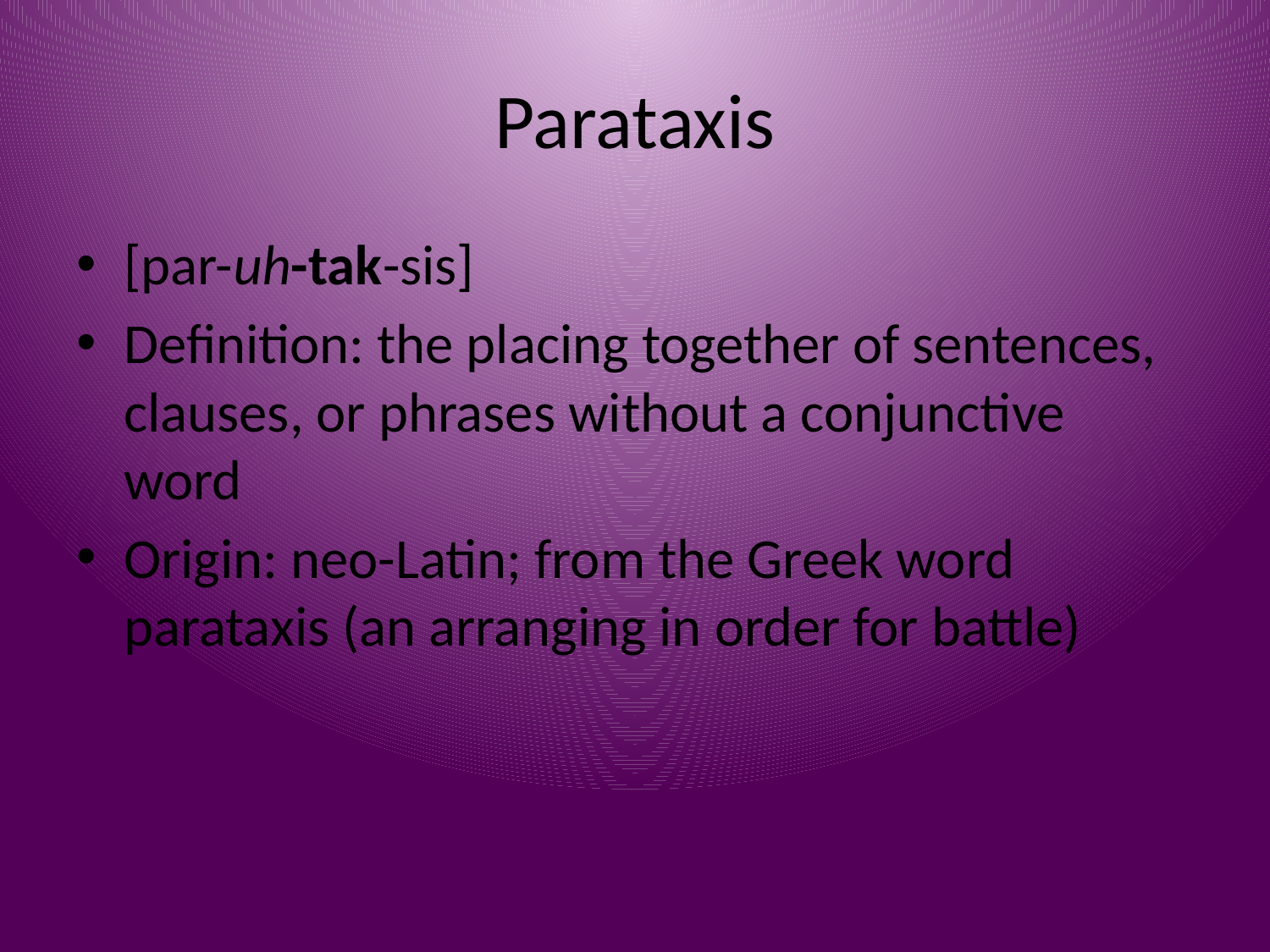

# Parataxis
[par-uh-tak-sis]
Definition: the placing together of sentences, clauses, or phrases without a conjunctive word
Origin: neo-Latin; from the Greek word parataxis (an arranging in order for battle)